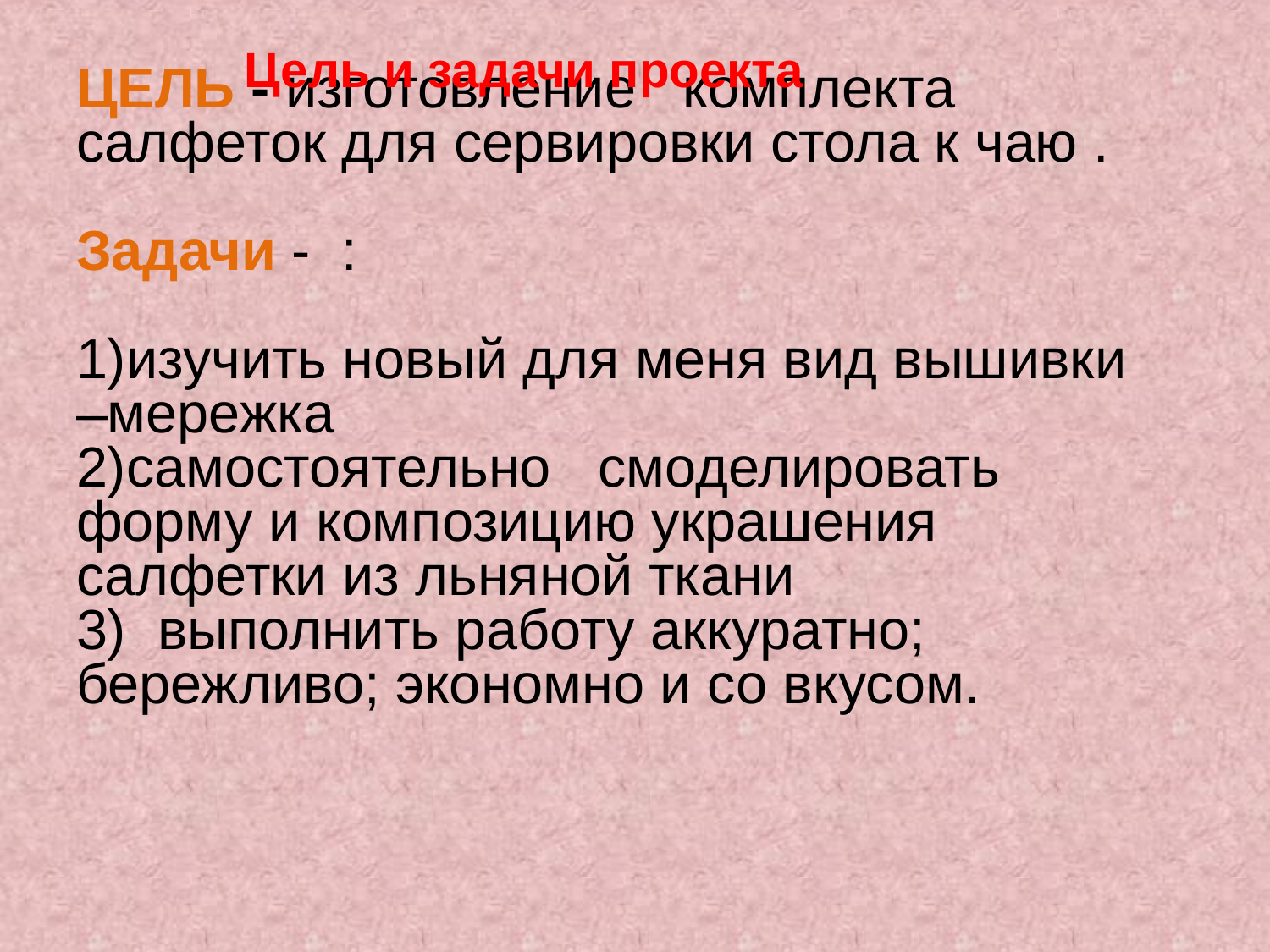

Цель и задачи проекта
# ЦЕЛЬ - изготовление   комплекта салфеток для сервировки стола к чаю . Задачи -  : 1)изучить новый для меня вид вышивки –мережка 2)самостоятельно   смоделировать форму и композицию украшения салфетки из льняной ткани 3)  выполнить работу аккуратно; бережливо; экономно и со вкусом.